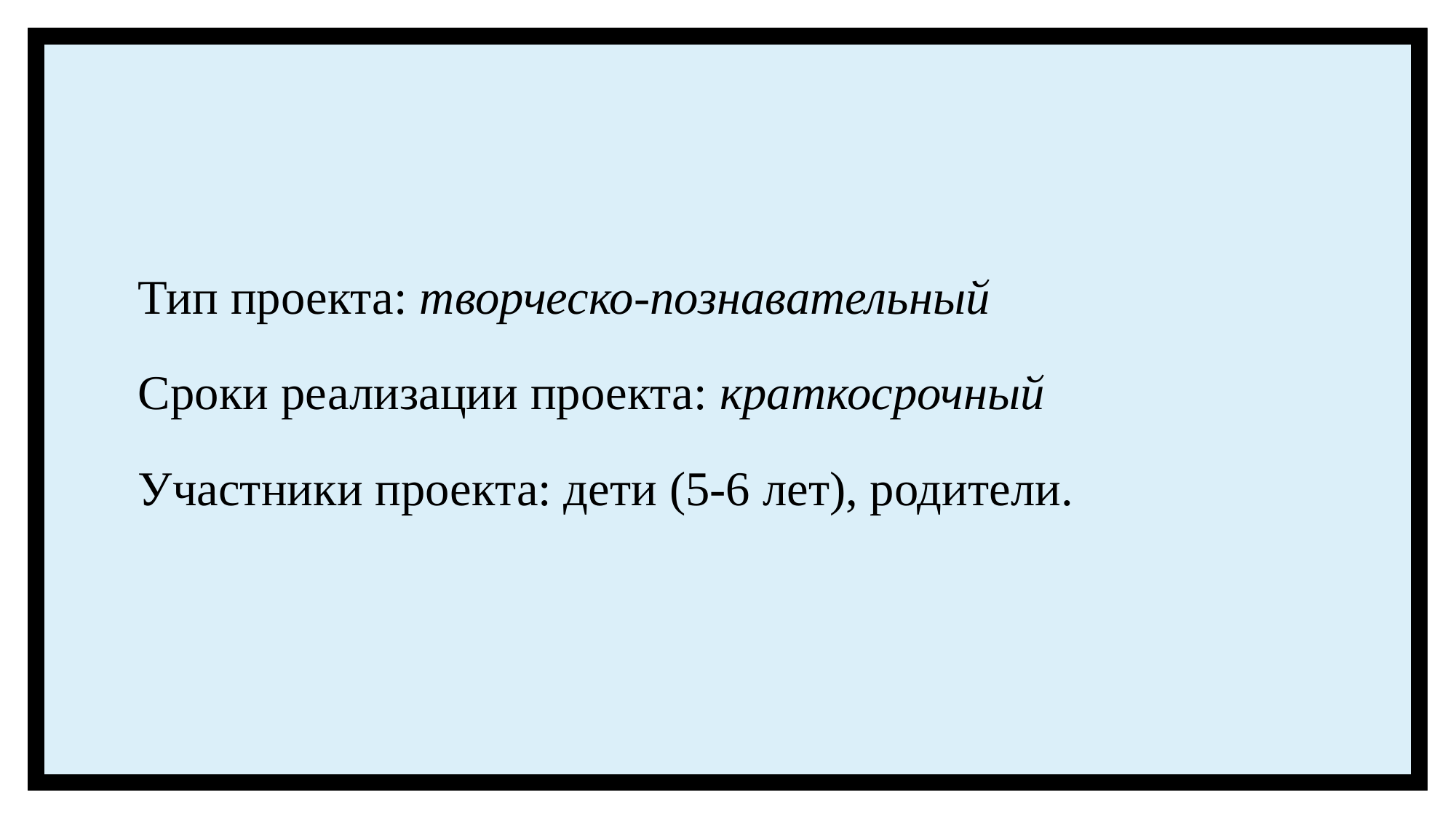

#
Тип проекта: творческо-познавательный
Сроки реализации проекта: краткосрочный
Участники проекта: дети (5-6 лет), родители.